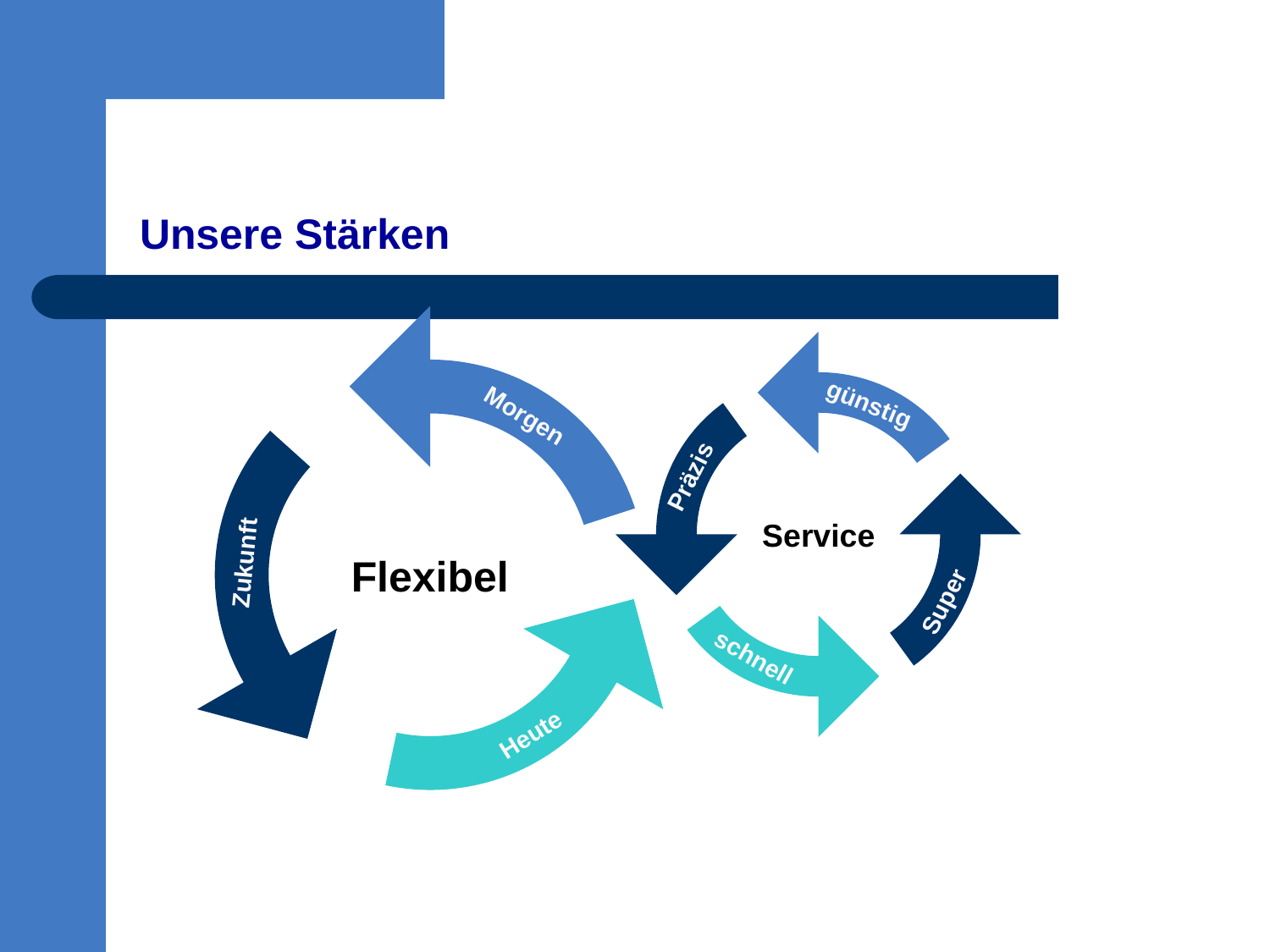

# Unsere Stärken
Flexibel

Morgen
Zukunft
Heute
günstig
Service

Präzis
Super
schnell